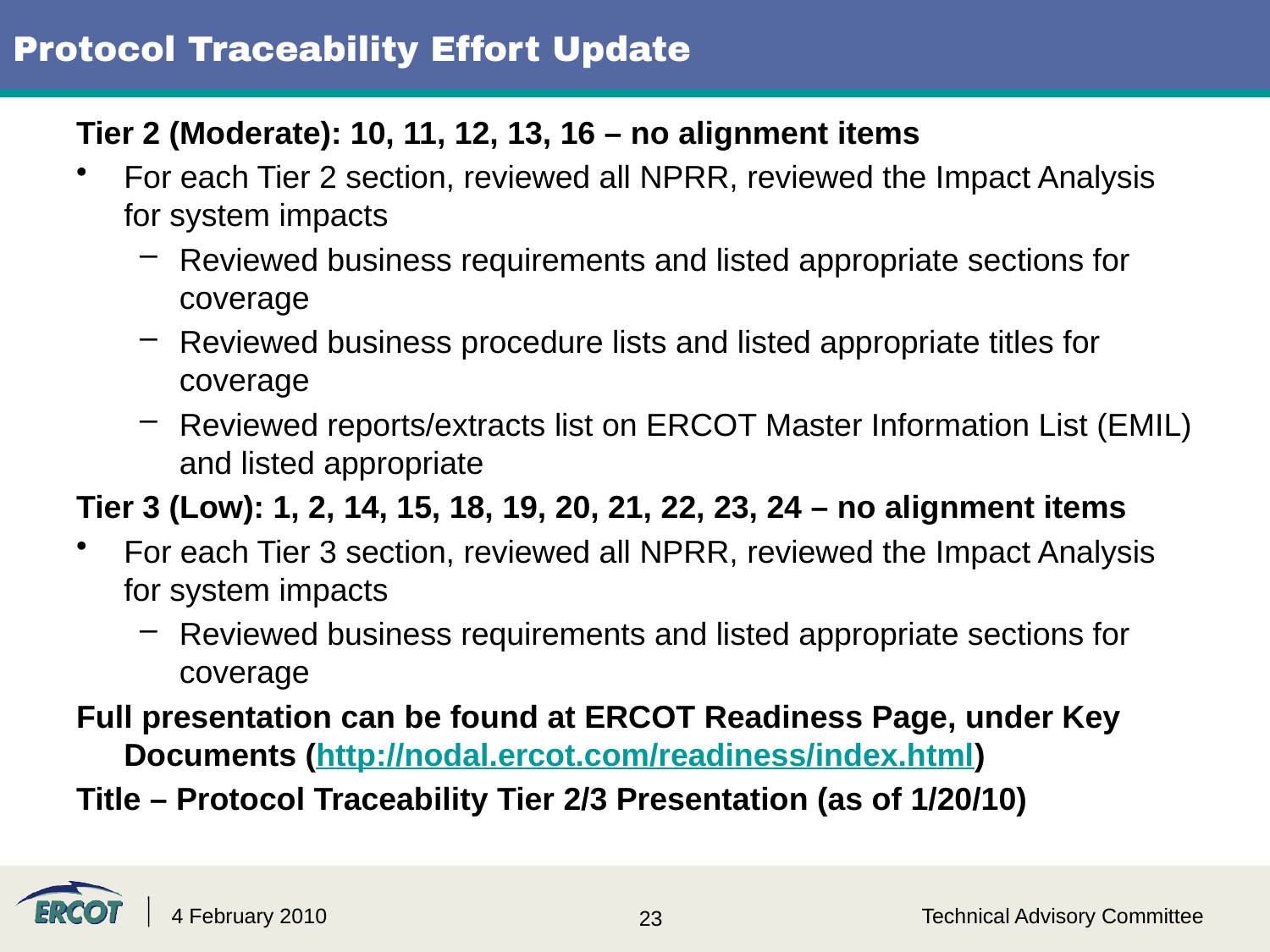

# Protocol Traceability Effort Update
Tier 2 (Moderate): 10, 11, 12, 13, 16 – no alignment items
For each Tier 2 section, reviewed all NPRR, reviewed the Impact Analysis for system impacts
Reviewed business requirements and listed appropriate sections for coverage
Reviewed business procedure lists and listed appropriate titles for coverage
Reviewed reports/extracts list on ERCOT Master Information List (EMIL) and listed appropriate
Tier 3 (Low): 1, 2, 14, 15, 18, 19, 20, 21, 22, 23, 24 – no alignment items
For each Tier 3 section, reviewed all NPRR, reviewed the Impact Analysis for system impacts
Reviewed business requirements and listed appropriate sections for coverage
Full presentation can be found at ERCOT Readiness Page, under Key Documents (http://nodal.ercot.com/readiness/index.html)
Title – Protocol Traceability Tier 2/3 Presentation (as of 1/20/10)

4 February 2010
Technical Advisory Committee